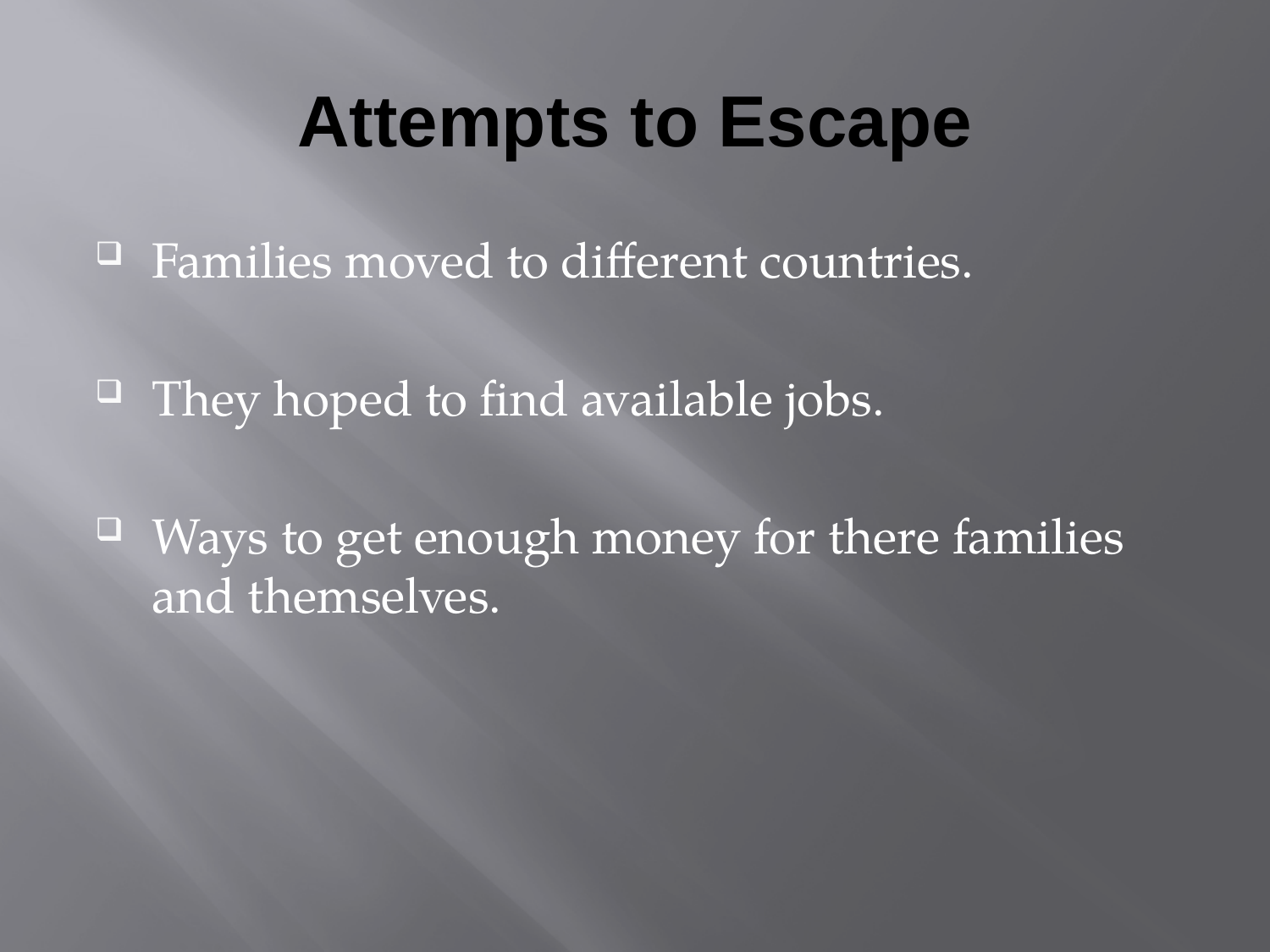

# Attempts to Escape
Families moved to different countries.

They hoped to find available jobs.

Ways to get enough money for there families and themselves.